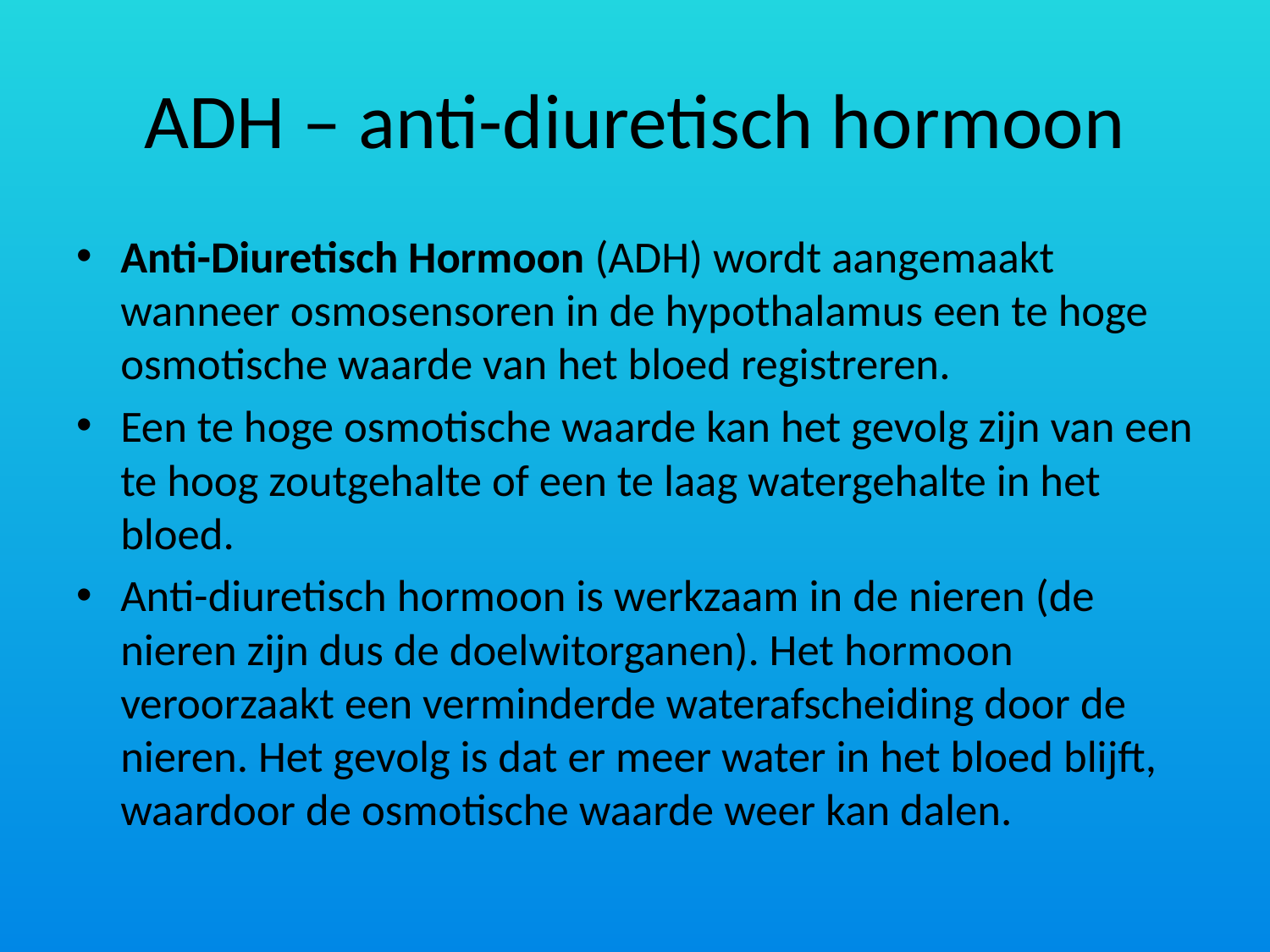

# ADH – anti-diuretisch hormoon
Anti-Diuretisch Hormoon (ADH) wordt aangemaakt wanneer osmosensoren in de hypothalamus een te hoge osmotische waarde van het bloed registreren.
Een te hoge osmotische waarde kan het gevolg zijn van een te hoog zoutgehalte of een te laag watergehalte in het bloed.
Anti-diuretisch hormoon is werkzaam in de nieren (de nieren zijn dus de doelwitorganen). Het hormoon veroorzaakt een verminderde waterafscheiding door de nieren. Het gevolg is dat er meer water in het bloed blijft, waardoor de osmotische waarde weer kan dalen.